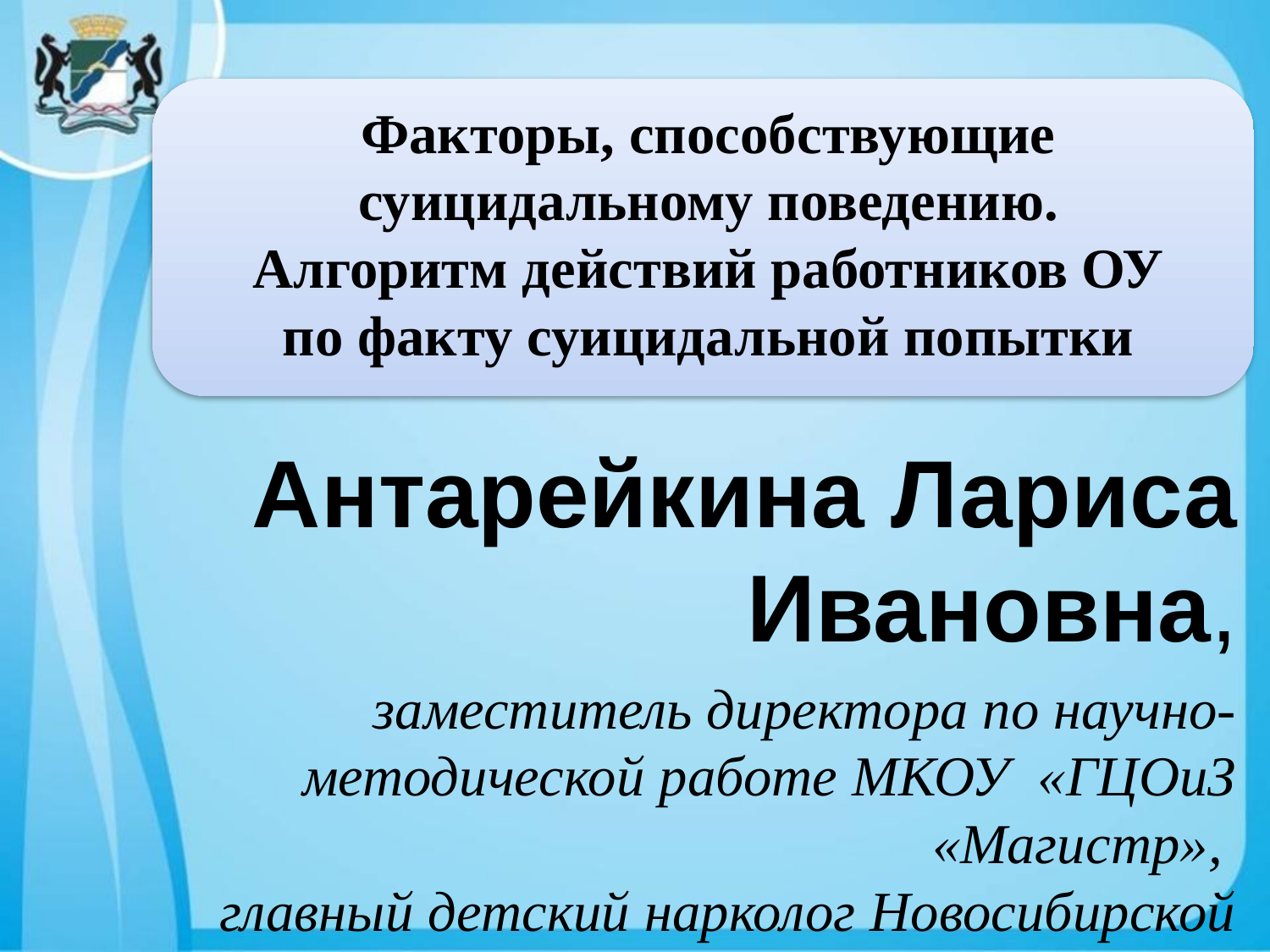

# Нормативно-правовая база

Факторы, способствующие суицидальному поведению. Алгоритм действий работников ОУ по факту суицидальной попытки
Антарейкина Лариса Ивановна,
заместитель директора по научно-методической работе МКОУ  «ГЦОиЗ «Магистр»,
главный детский нарколог Новосибирской области